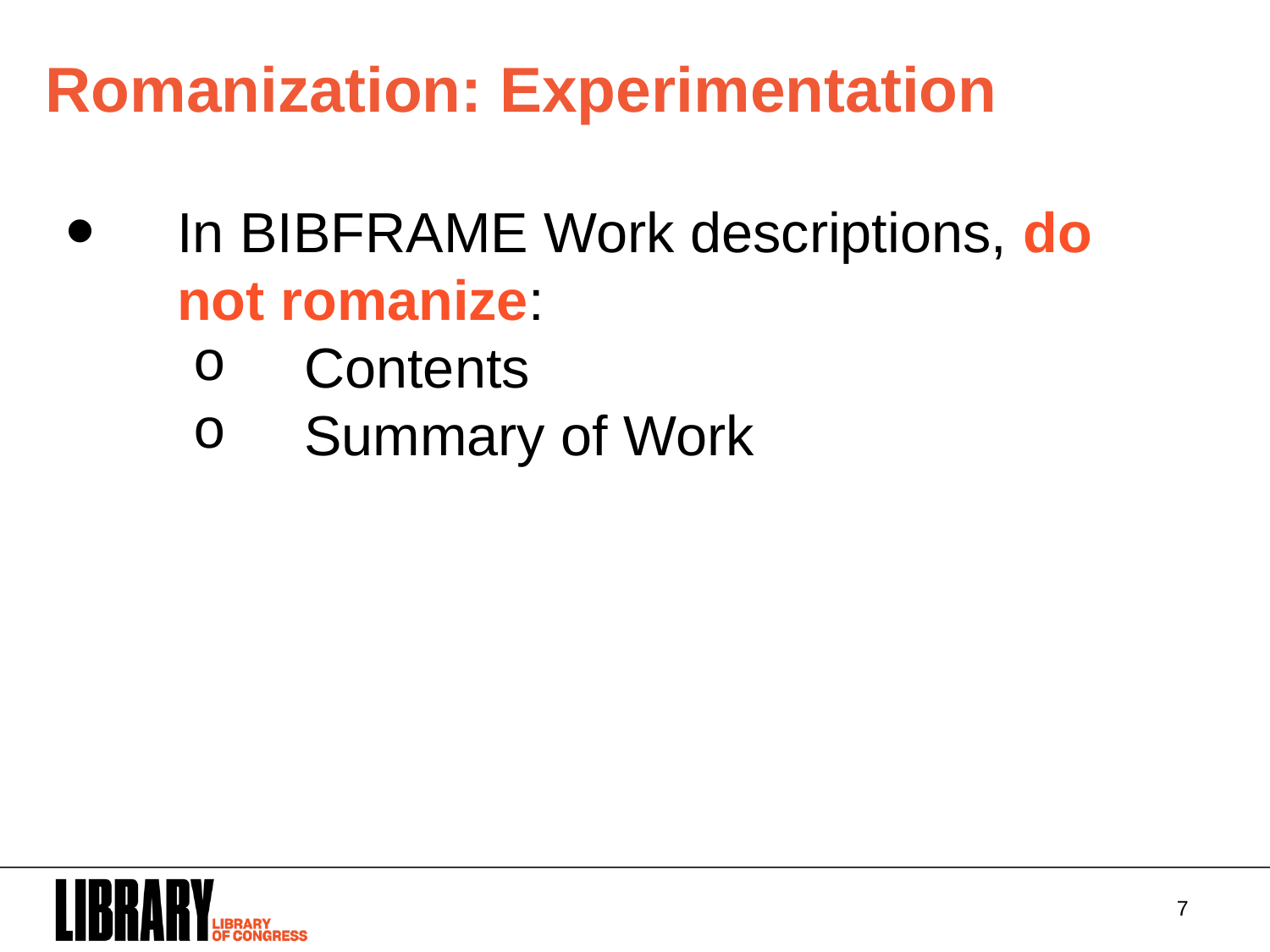

Romanization: Experimentation
In BIBFRAME Work descriptions, do not romanize:
Contents
Summary of Work